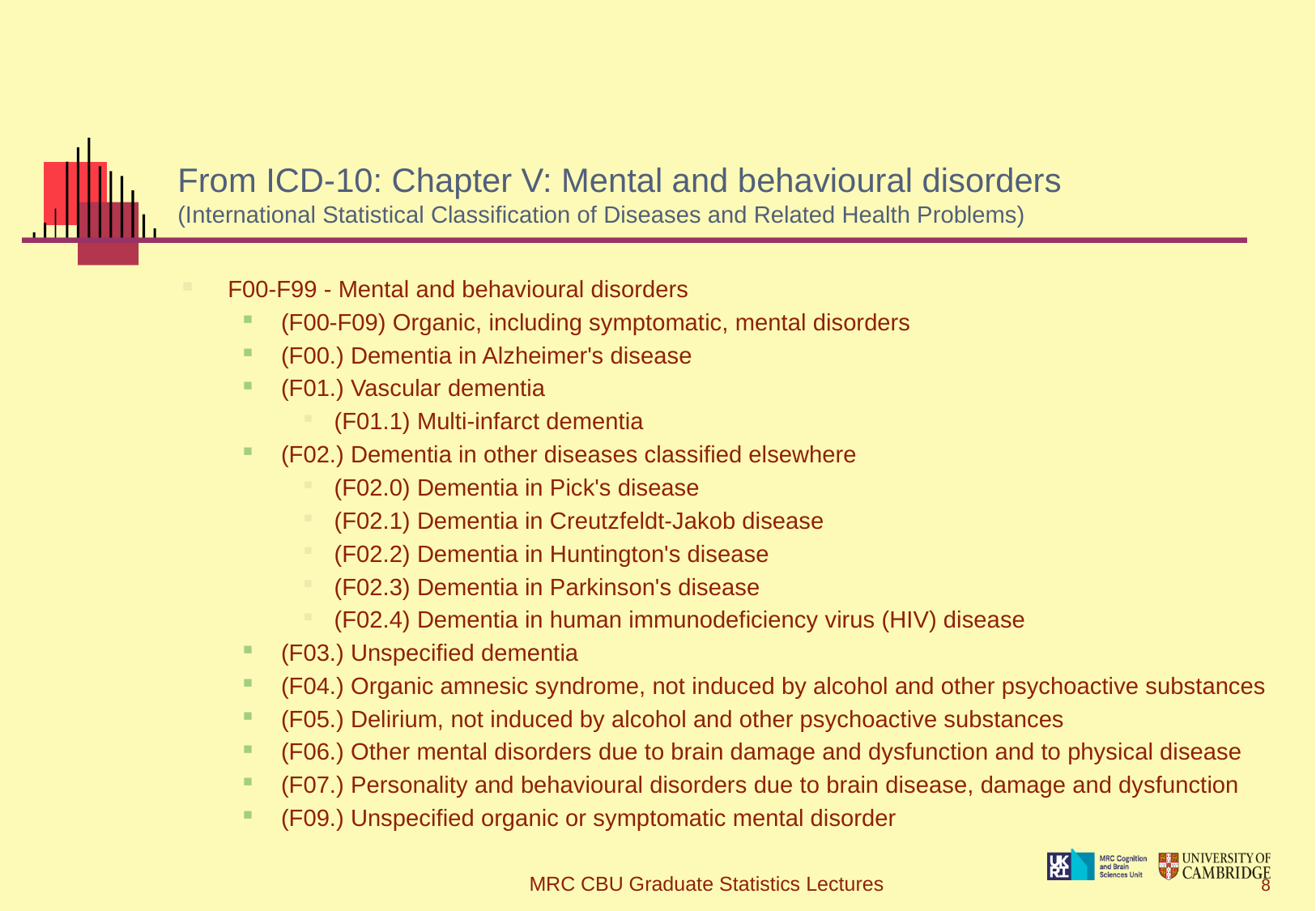

# From ICD-10: Chapter V: Mental and behavioural disorders (International Statistical Classification of Diseases and Related Health Problems)
F00-F99 - Mental and behavioural disorders
(F00-F09) Organic, including symptomatic, mental disorders
(F00.) Dementia in Alzheimer's disease
(F01.) Vascular dementia
(F01.1) Multi-infarct dementia
(F02.) Dementia in other diseases classified elsewhere
(F02.0) Dementia in Pick's disease
(F02.1) Dementia in Creutzfeldt-Jakob disease
(F02.2) Dementia in Huntington's disease
(F02.3) Dementia in Parkinson's disease
(F02.4) Dementia in human immunodeficiency virus (HIV) disease
(F03.) Unspecified dementia
(F04.) Organic amnesic syndrome, not induced by alcohol and other psychoactive substances
(F05.) Delirium, not induced by alcohol and other psychoactive substances
(F06.) Other mental disorders due to brain damage and dysfunction and to physical disease
(F07.) Personality and behavioural disorders due to brain disease, damage and dysfunction
(F09.) Unspecified organic or symptomatic mental disorder

MRC CBU Graduate Statistics Lectures
8